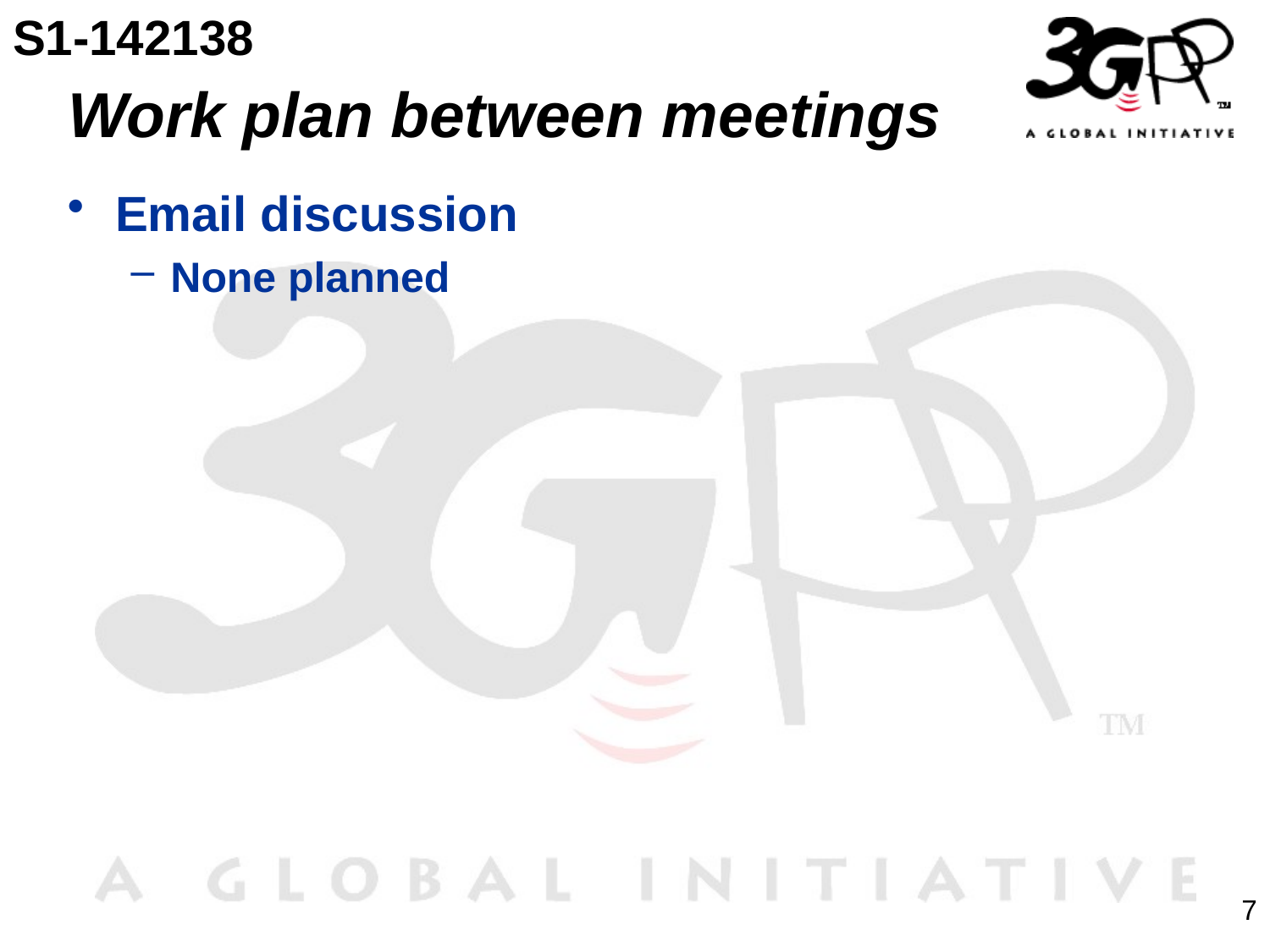

S1-142138
# Work plan between meetings
Email discussion
None planned
7